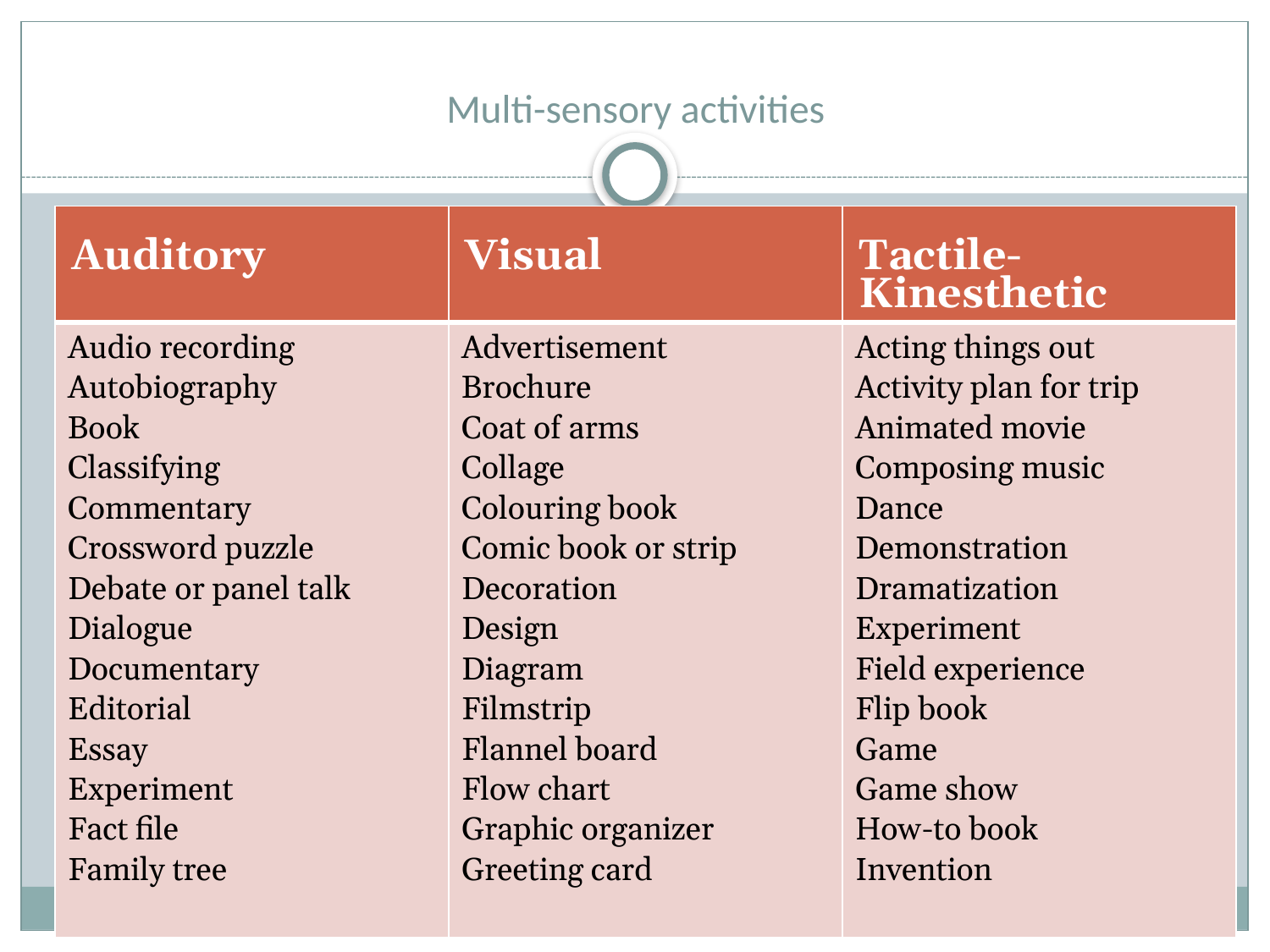

#
Multi-sensory activities
| Auditory | Visual | Tactile-Kinesthetic |
| --- | --- | --- |
| Audio recording Autobiography Book Classifying Commentary Crossword puzzle Debate or panel talk Dialogue Documentary Editorial Essay Experiment Fact file Family tree | Advertisement Brochure Coat of arms Collage Colouring book Comic book or strip Decoration Design Diagram Filmstrip Flannel board Flow chart Graphic organizer Greeting card | Acting things out Activity plan for trip Animated movie Composing music Dance Demonstration Dramatization Experiment Field experience Flip book Game Game show How-to book Invention |